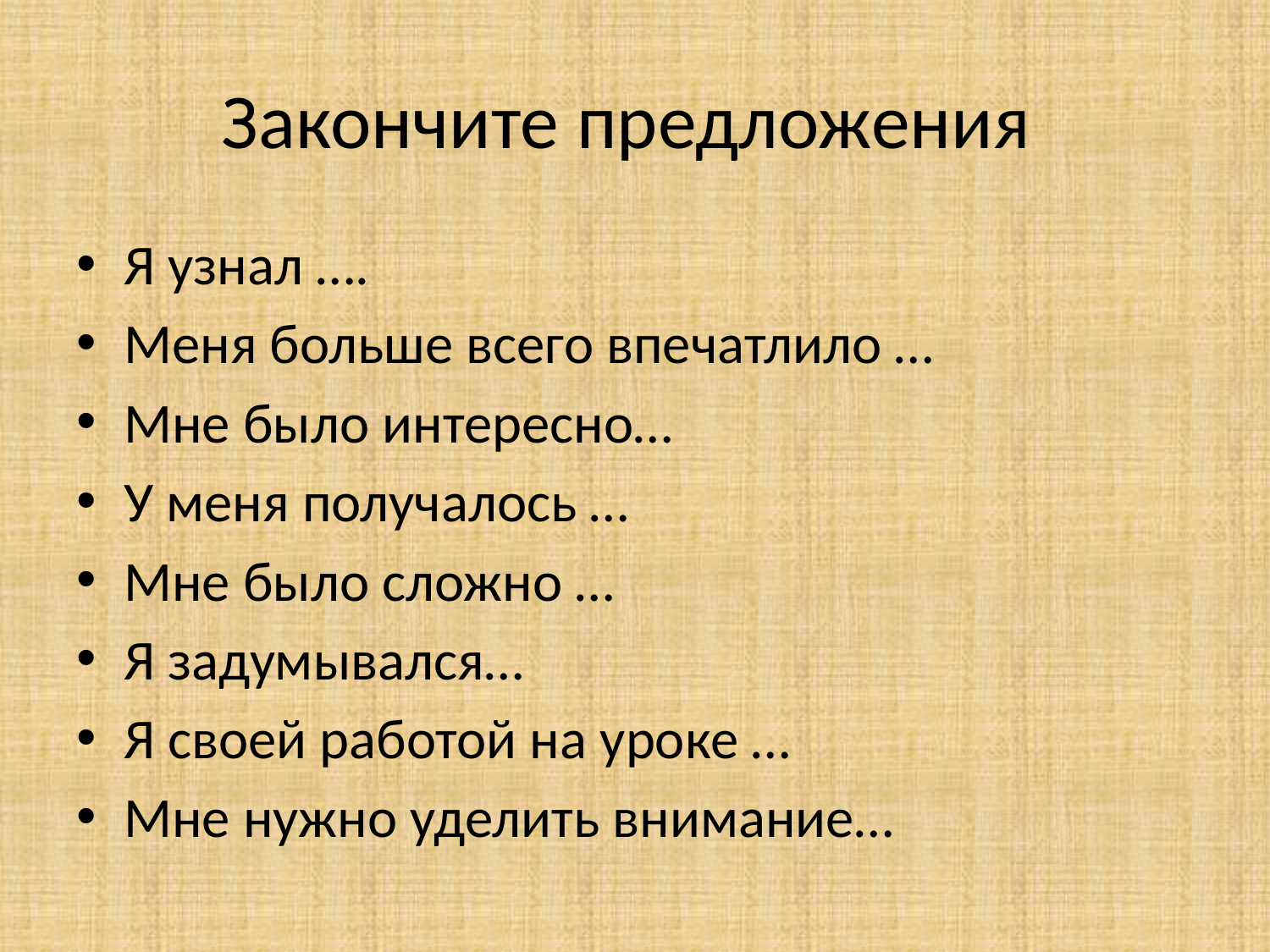

# Закончите предложения
Я узнал ….
Меня больше всего впечатлило …
Мне было интересно…
У меня получалось …
Мне было сложно …
Я задумывался…
Я своей работой на уроке …
Мне нужно уделить внимание…